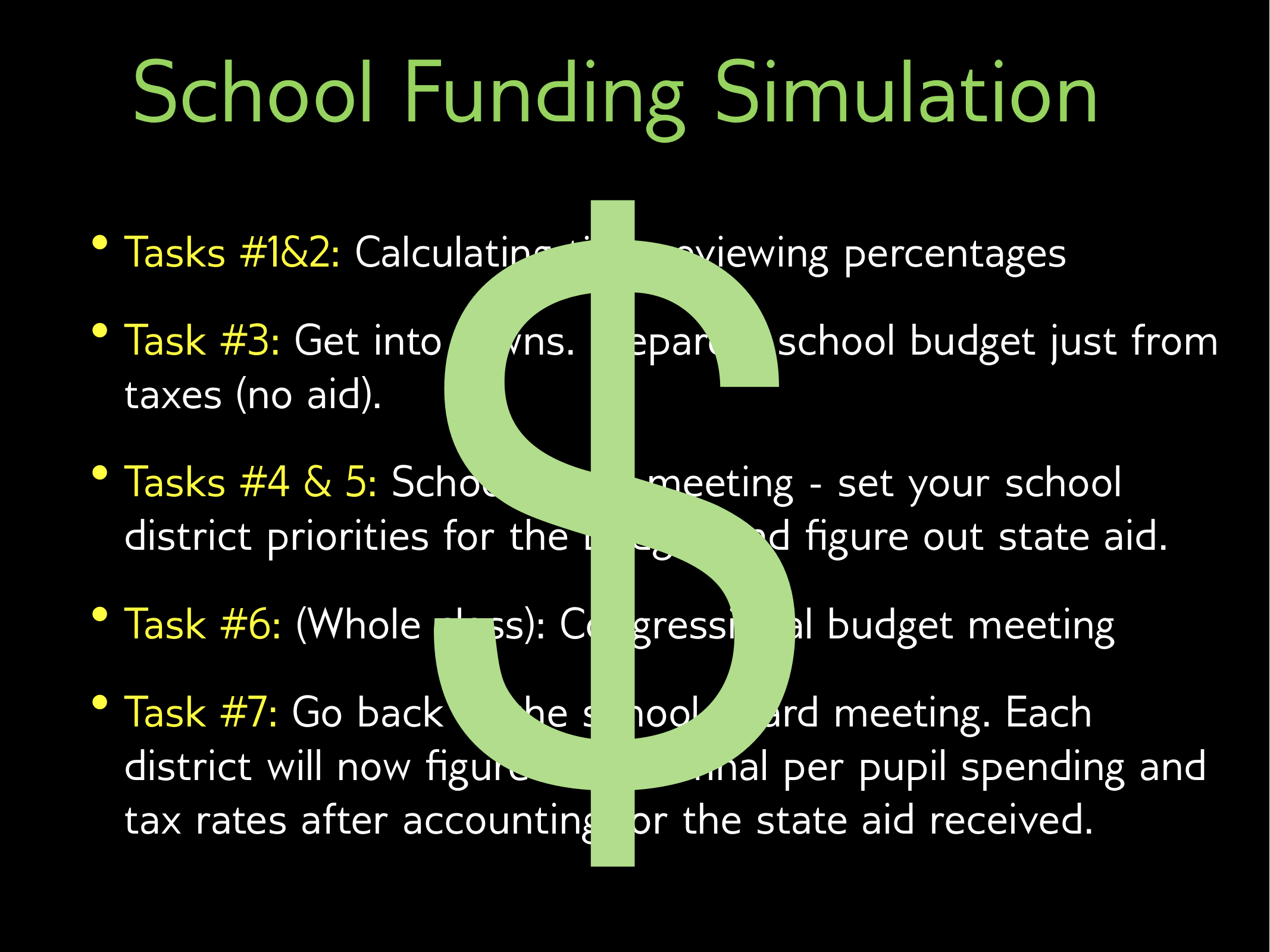

$
School Funding Simulation
Tasks #1&2: Calculating tips: reviewing percentages
Task #3: Get into towns. Prepare a school budget just from taxes (no aid).
Tasks #4 & 5: School board meeting - set your school district priorities for the budget and figure out state aid.
Task #6: (Whole class): Congressional budget meeting
Task #7: Go back to the school board meeting. Each district will now figure out the final per pupil spending and tax rates after accounting for the state aid received.